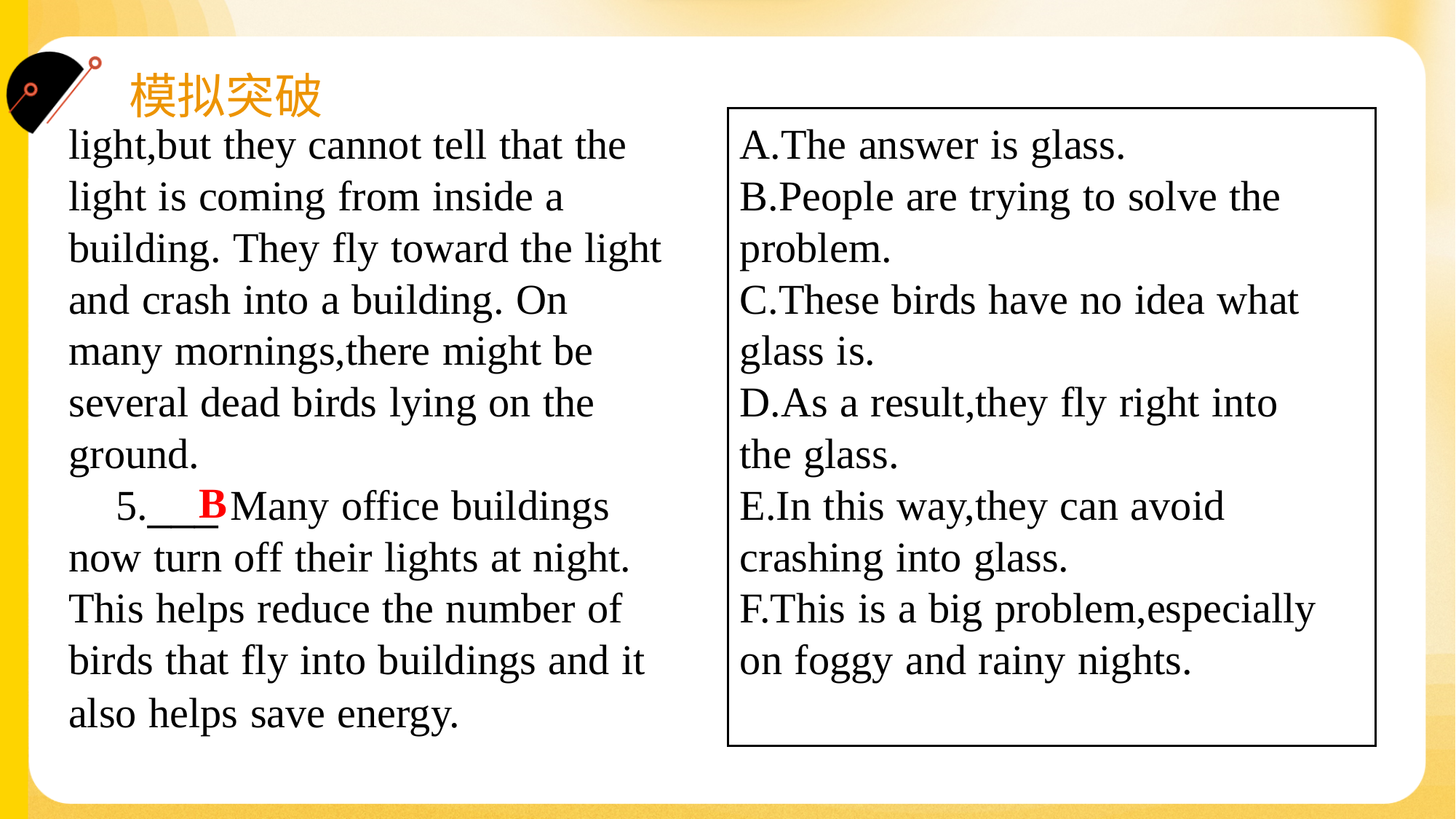

light,but they cannot tell that the
light is coming from inside a
building. They fly toward the light
and crash into a building. On
many mornings,there might be
several dead birds lying on the
ground.
    5.___ Many office buildings
now turn off their lights at night.
This helps reduce the number of
birds that fly into buildings and it
also helps save energy.#1.4
A.The answer is glass.
B.People are trying to solve the
problem.
C.These birds have no idea what
glass is.
D.As a result,they fly right into
the glass.
E.In this way,they can avoid
crashing into glass.
F.This is a big problem,especially
on foggy and rainy nights.
B